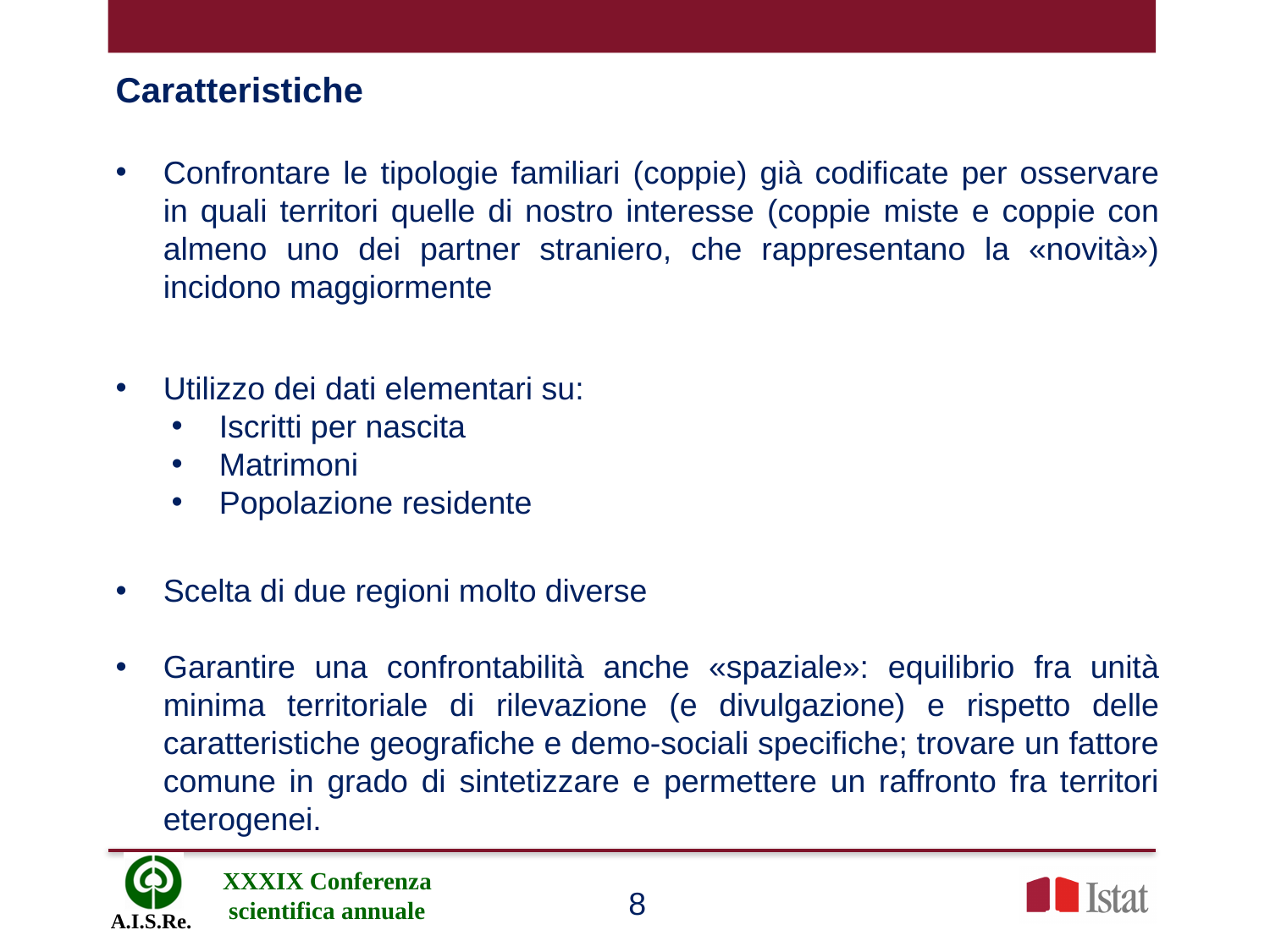

Caratteristiche

Confrontare le tipologie familiari (coppie) già codificate per osservare in quali territori quelle di nostro interesse (coppie miste e coppie con almeno uno dei partner straniero, che rappresentano la «novità») incidono maggiormente

Utilizzo dei dati elementari su:
Iscritti per nascita
Matrimoni
Popolazione residente

Scelta di due regioni molto diverse

Garantire una confrontabilità anche «spaziale»: equilibrio fra unità minima territoriale di rilevazione (e divulgazione) e rispetto delle caratteristiche geografiche e demo-sociali specifiche; trovare un fattore comune in grado di sintetizzare e permettere un raffronto fra territori eterogenei.
8